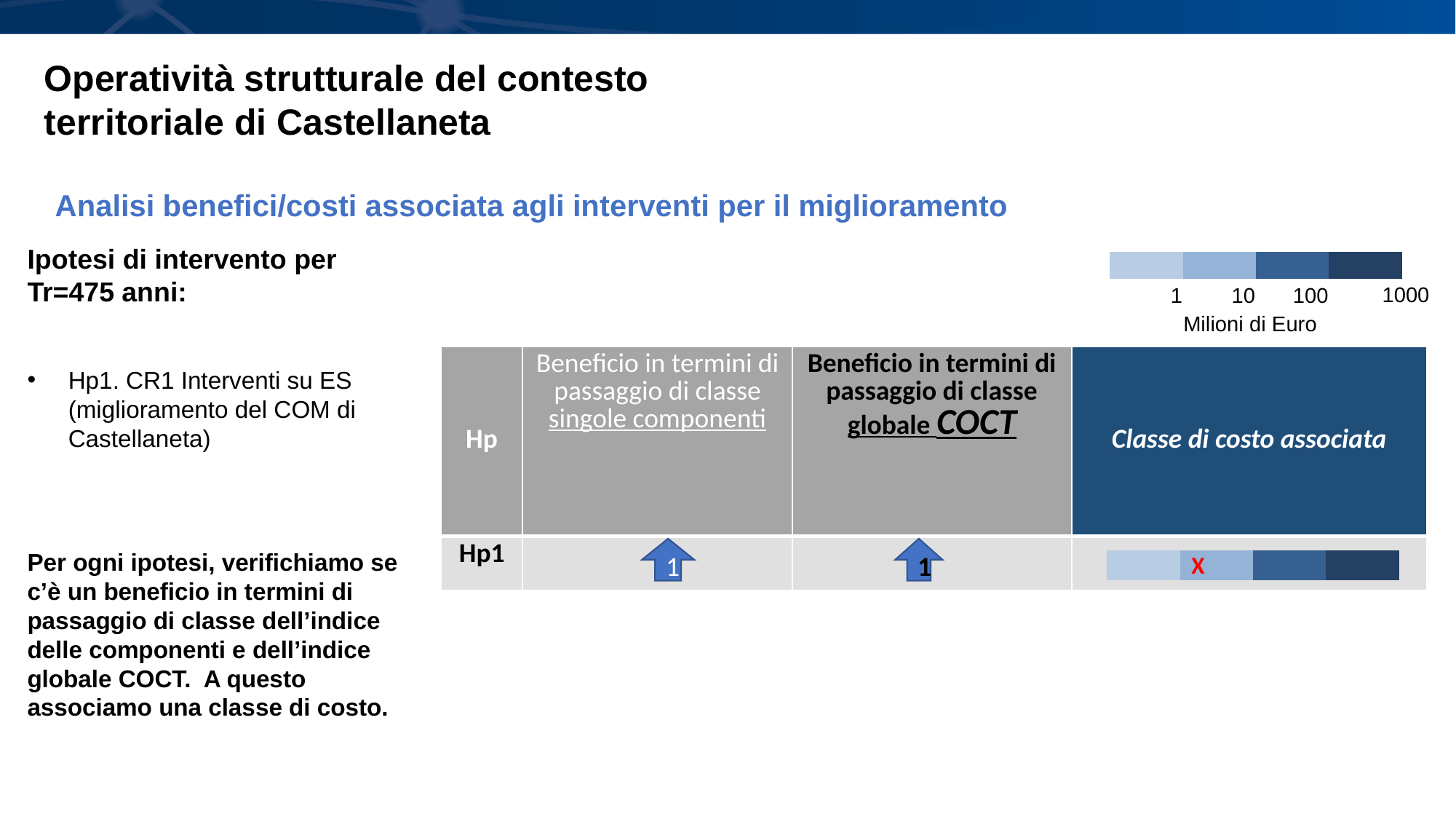

Operatività strutturale del contesto territoriale di Castellaneta
Analisi benefici/costi associata agli interventi per il miglioramento

Ipotesi di intervento per Tr=475 anni:

Hp1. CR1 Interventi su ES (miglioramento del COM di Castellaneta)

Per ogni ipotesi, verifichiamo se c’è un beneficio in termini di passaggio di classe dell’indice delle componenti e dell’indice globale COCT.  A questo associamo una classe di costo.
|  |  |  |  |
| --- | --- | --- | --- |
| 1 | 10 | 100 |  |
|  | Milioni di Euro |  |  |
1000
| Hp | Beneficio in termini di passaggio di classe singole componenti | Beneficio in termini di passaggio di classe globale COCT | Classe di costo associata |
| --- | --- | --- | --- |
| Hp1 |  |  |  |
1
1
|  | X |  |  |
| --- | --- | --- | --- |